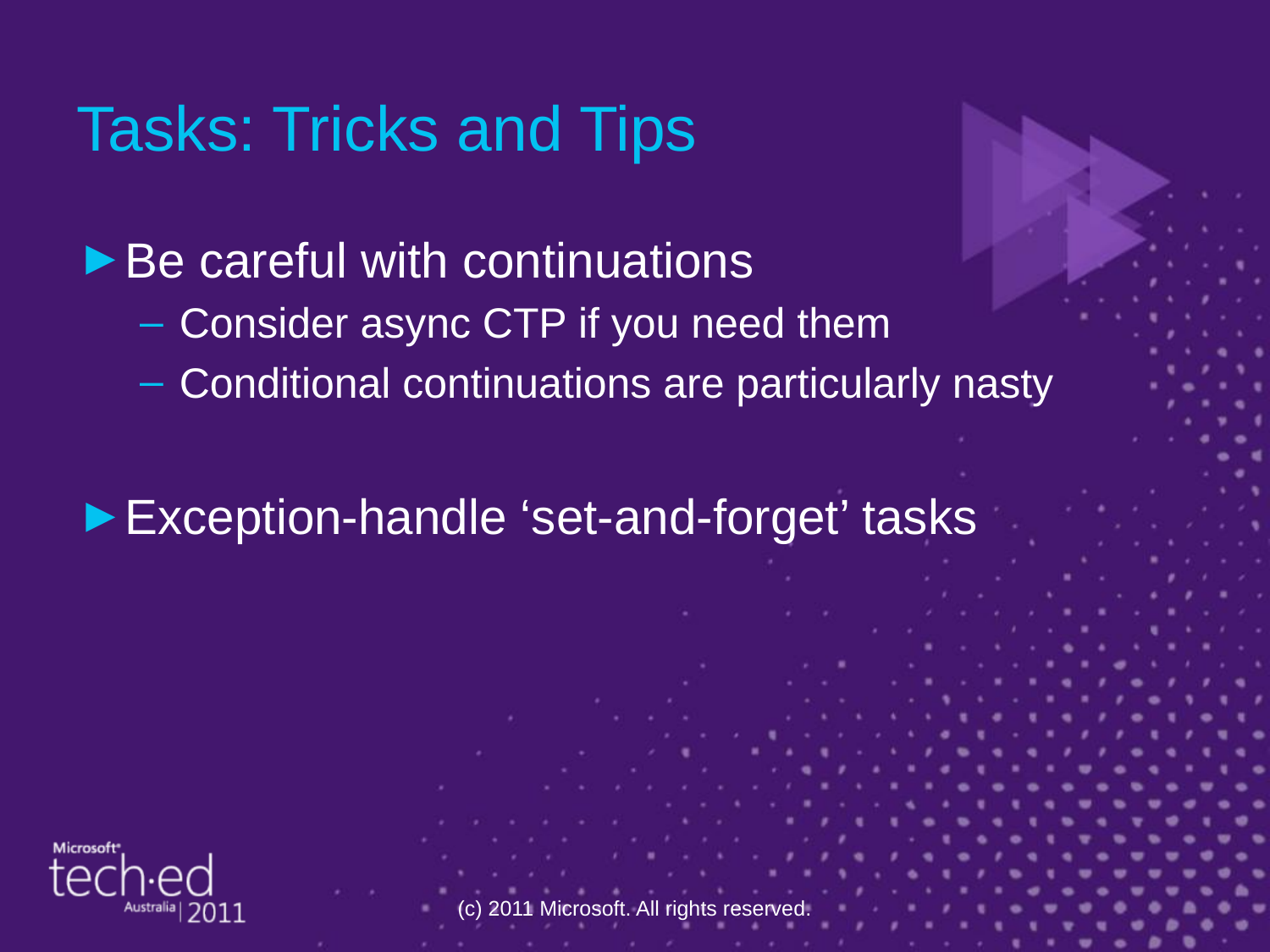

# Tasks: Tricks and Tips
Be careful with continuations
Consider async CTP if you need them
Conditional continuations are particularly nasty

Exception-handle ‘set-and-forget’ tasks
(c) 2011 Microsoft. All rights reserved.